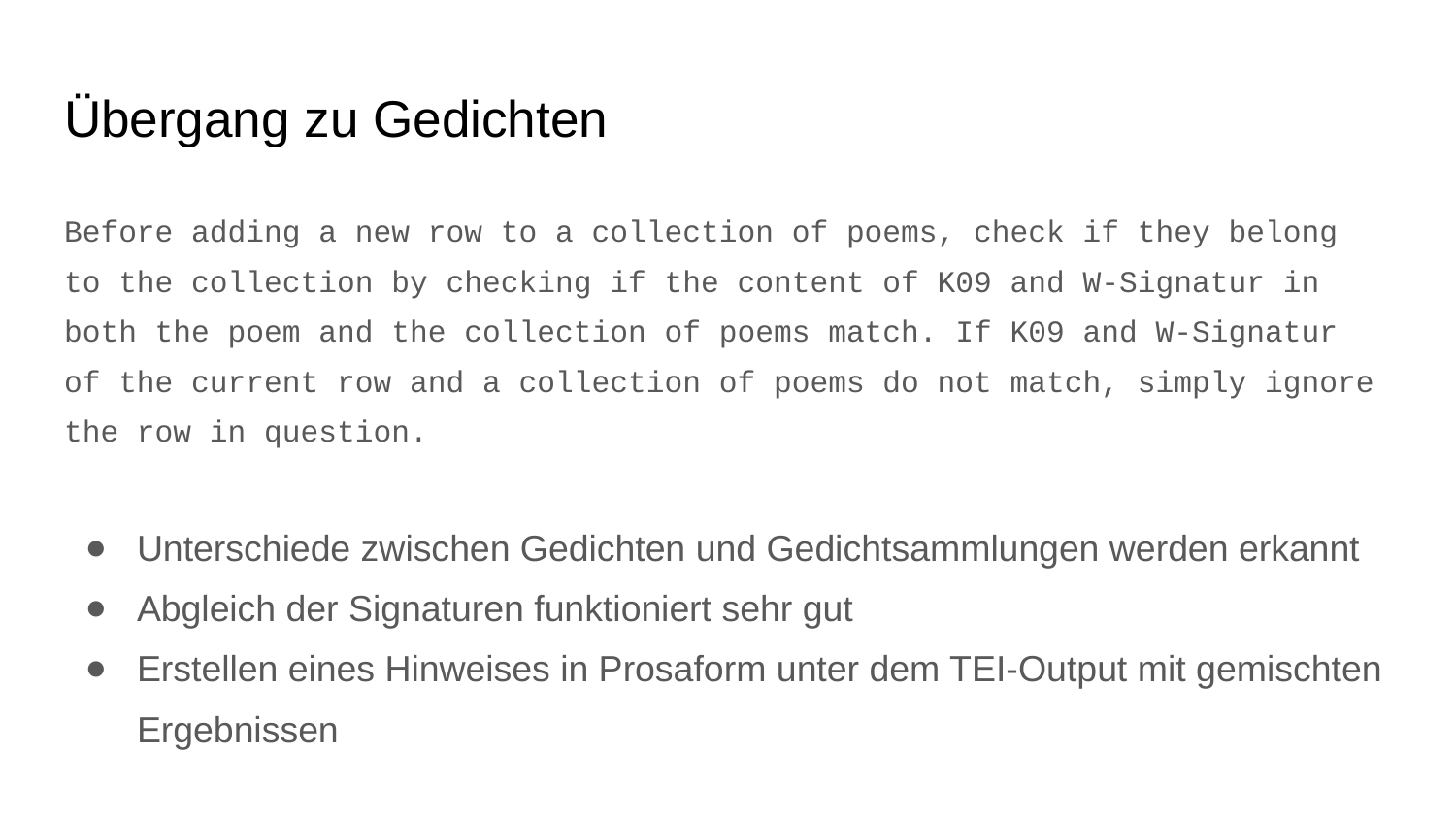

# Übergang zu Gedichten
Before adding a new row to a collection of poems, check if they belong to the collection by checking if the content of K09 and W-Signatur in both the poem and the collection of poems match. If K09 and W-Signatur of the current row and a collection of poems do not match, simply ignore the row in question.

Unterschiede zwischen Gedichten und Gedichtsammlungen werden erkannt
Abgleich der Signaturen funktioniert sehr gut
Erstellen eines Hinweises in Prosaform unter dem TEI-Output mit gemischten Ergebnissen